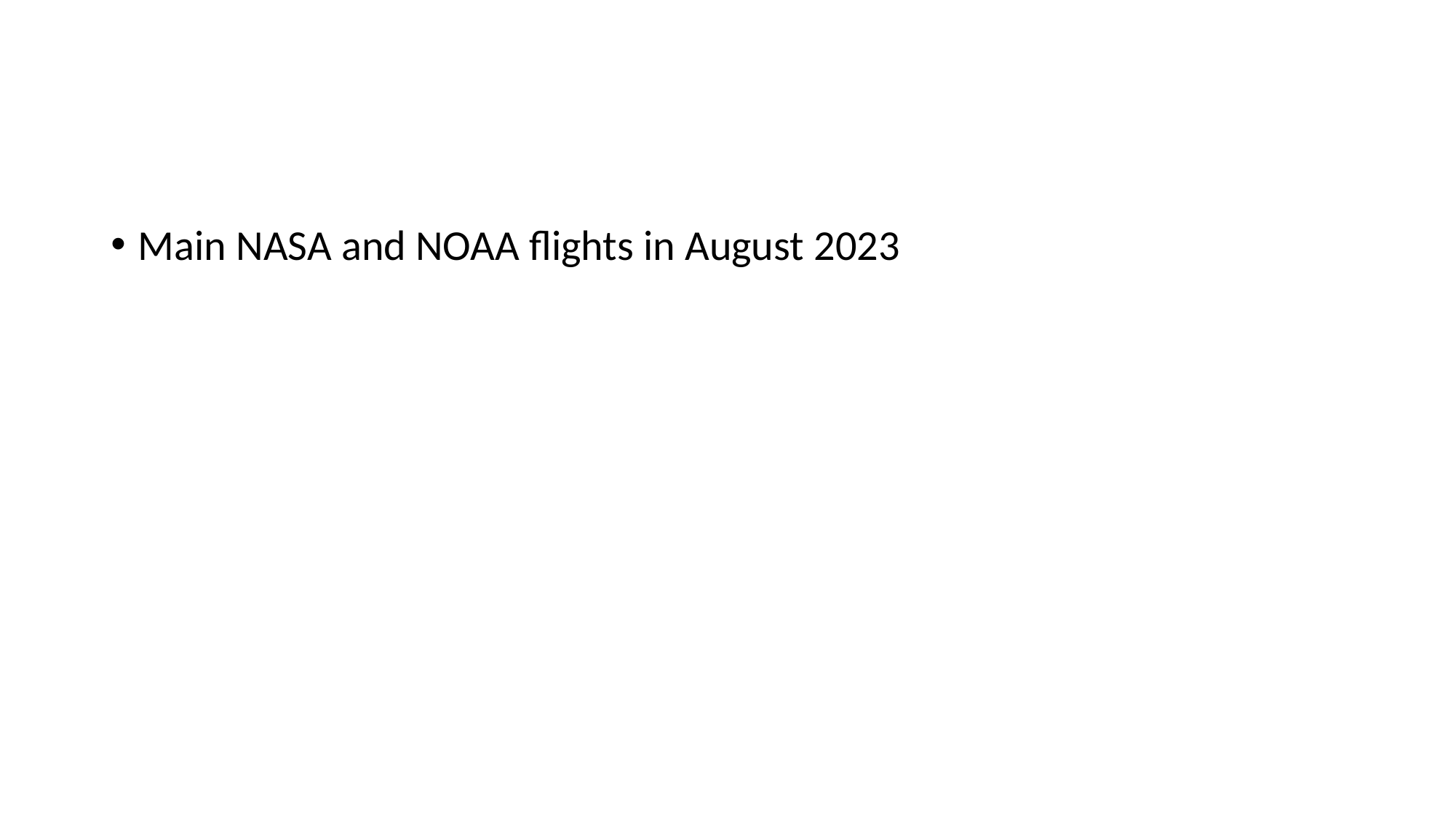

#
Main NASA and NOAA flights in August 2023